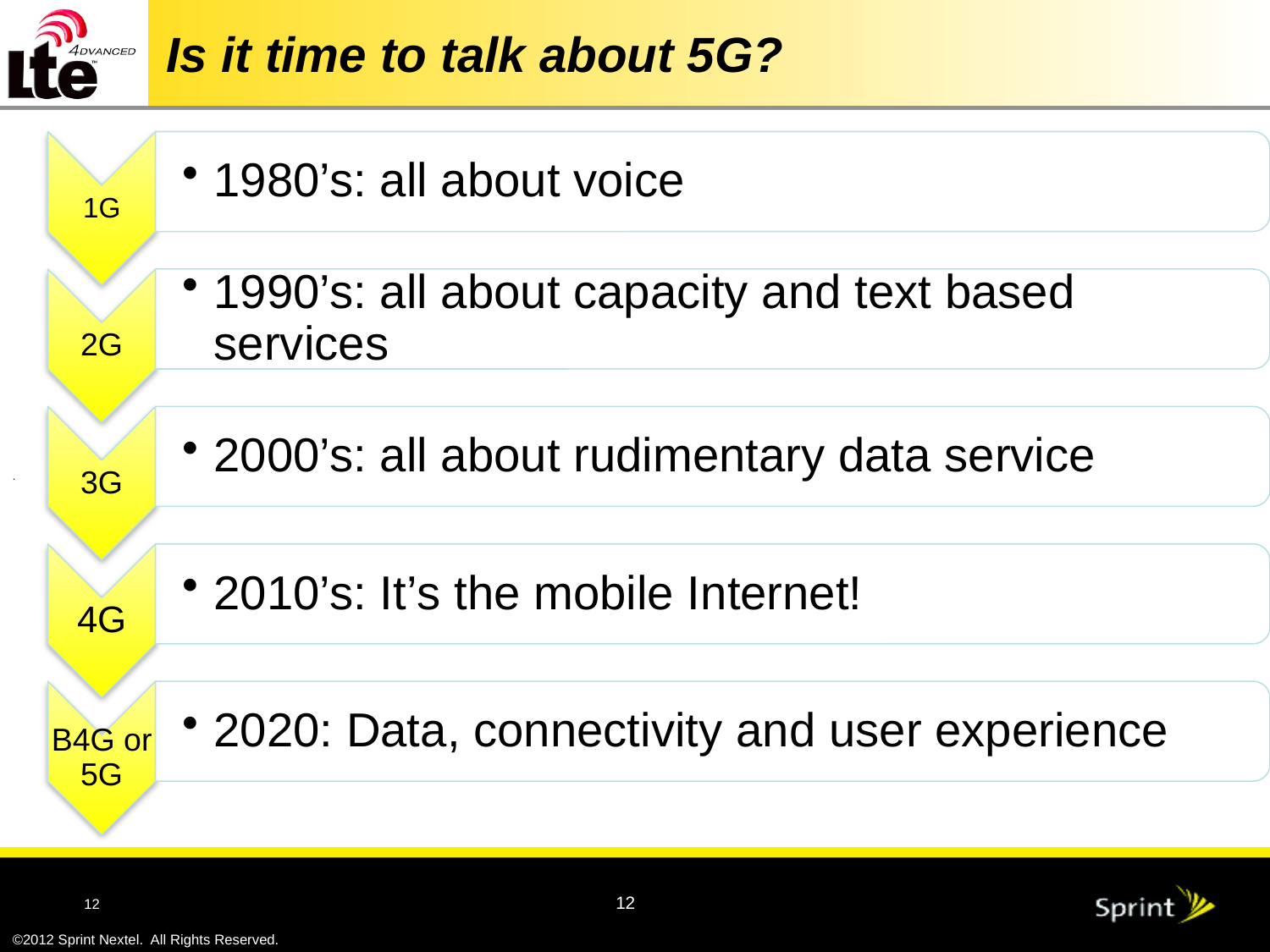

# Is it time to talk about 5G?
1G
1980’s: all about voice
2G
1990’s: all about capacity and text based services
3G
2000’s: all about rudimentary data service
4G
2010’s: It’s the mobile Internet!
B4G or 5G
2020: Data, connectivity and user experience
12